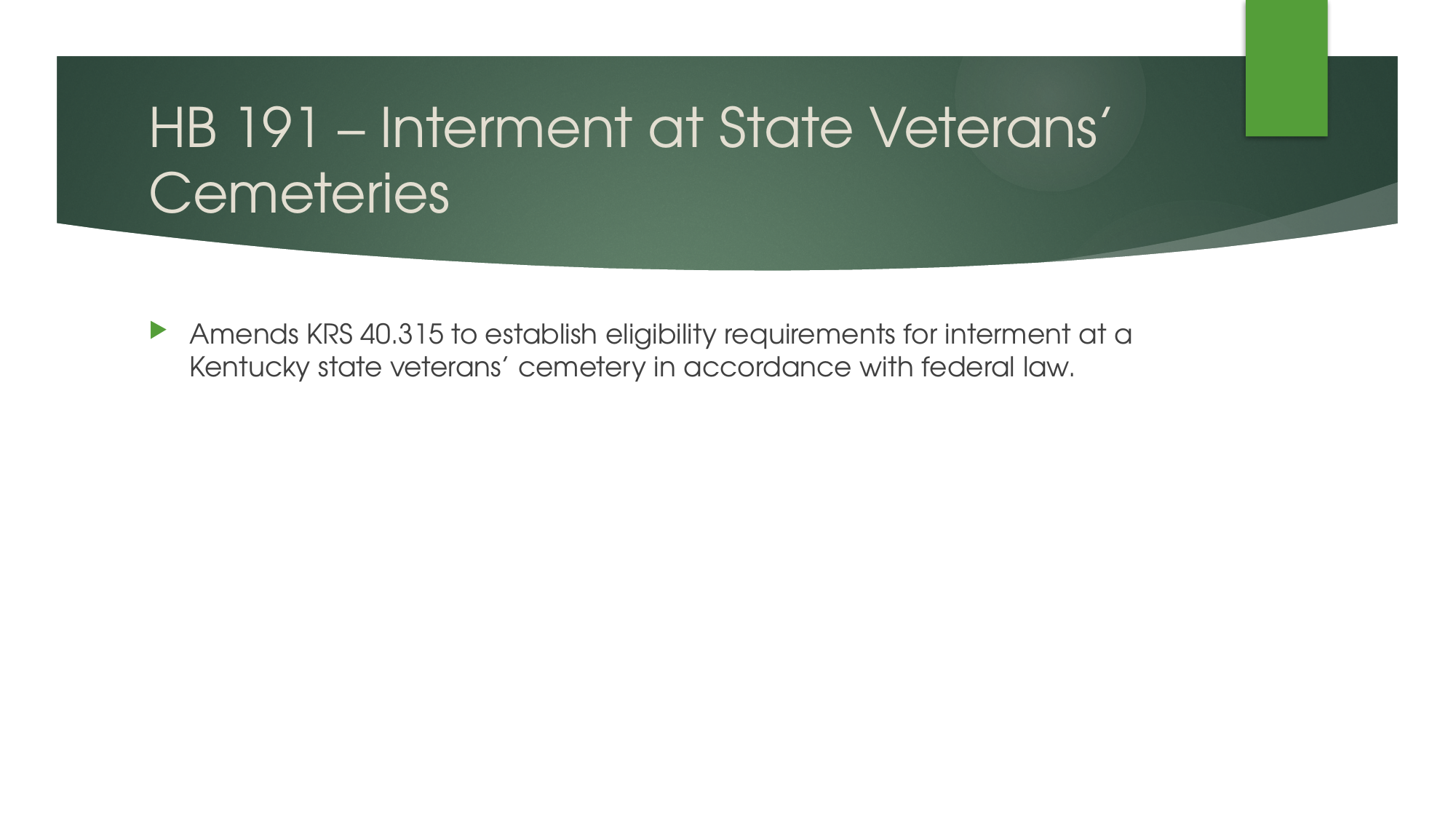

# HB 191 – Interment at State Veterans’ Cemeteries
Amends KRS 40.315 to establish eligibility requirements for interment at a Kentucky state veterans’ cemetery in accordance with federal law.